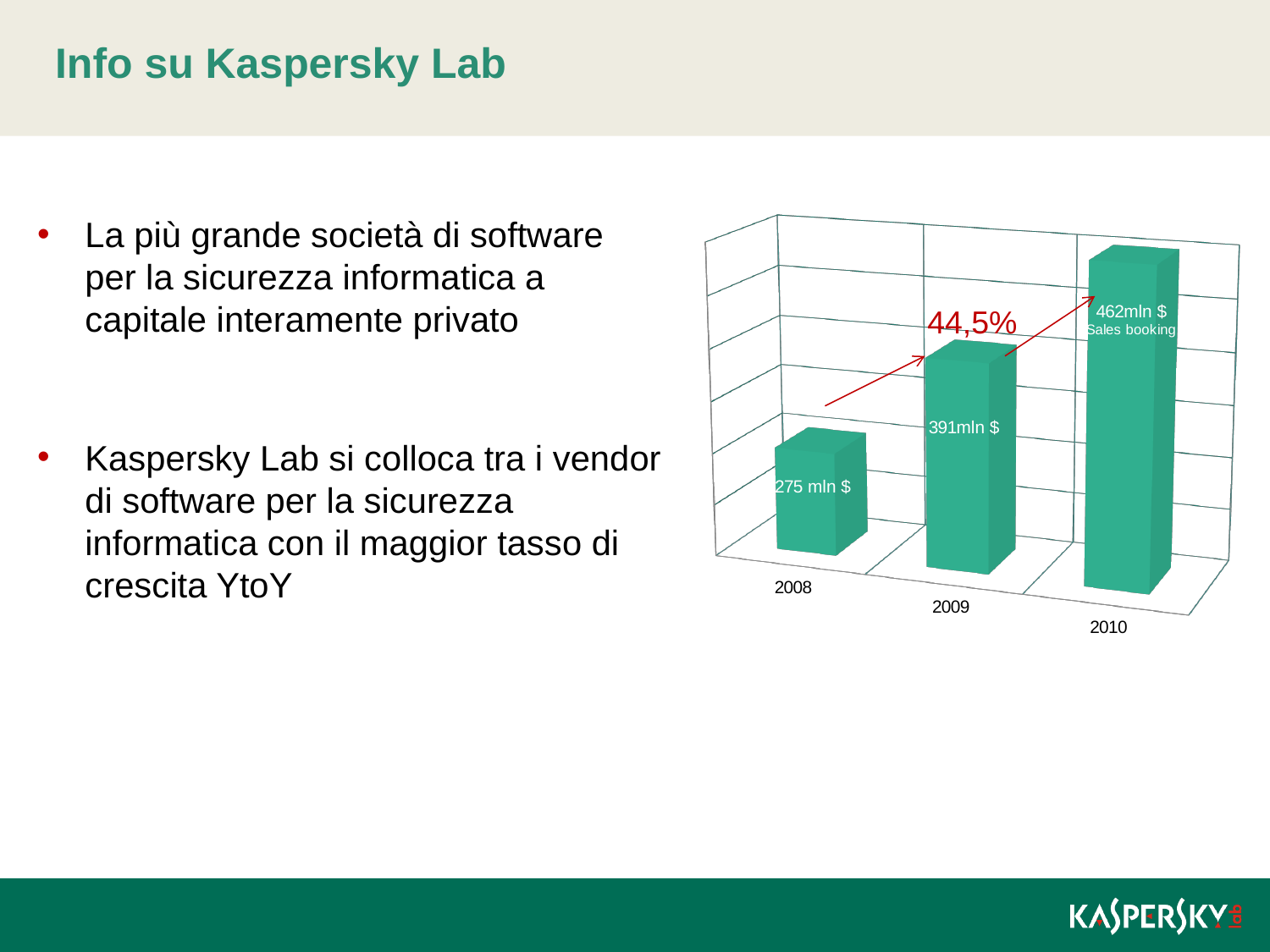

# Info su Kaspersky Lab

La più grande società di software per la sicurezza informatica a capitale interamente privato

Kaspersky Lab si colloca tra i vendor di software per la sicurezza informatica con il maggior tasso di crescita YtoY

[unsupported chart]

44,5%